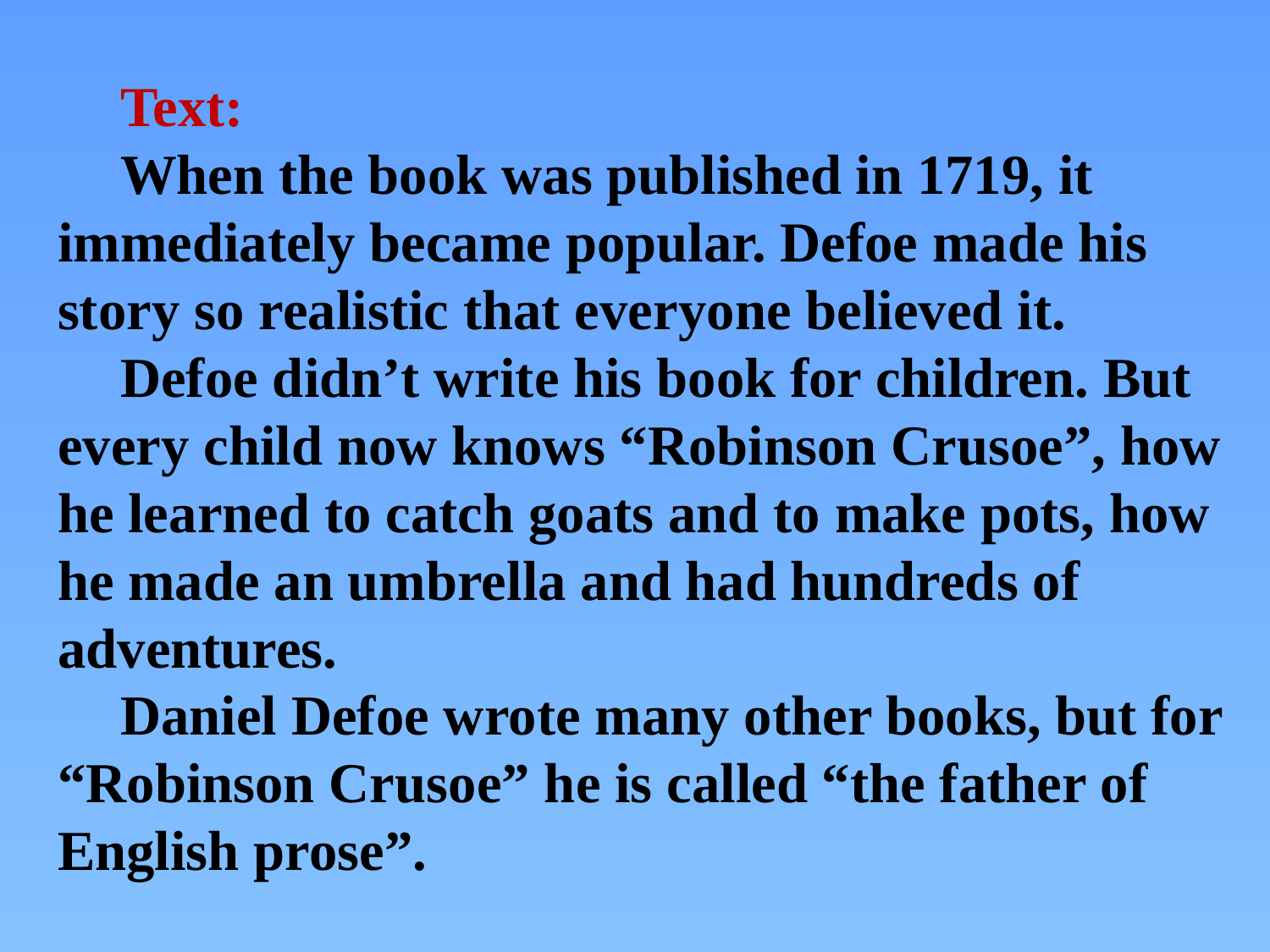

Text:
When the book was published in 1719, it immediately became popular. Defoe made his story so realistic that everyone believed it.
Defoe didn’t write his book for children. But every child now knows “Robinson Crusoe”, how he learned to catch goats and to make pots, how he made an umbrella and had hundreds of adventures.
Daniel Defoe wrote many other books, but for “Robinson Crusoe” he is called “the father of English prose”.